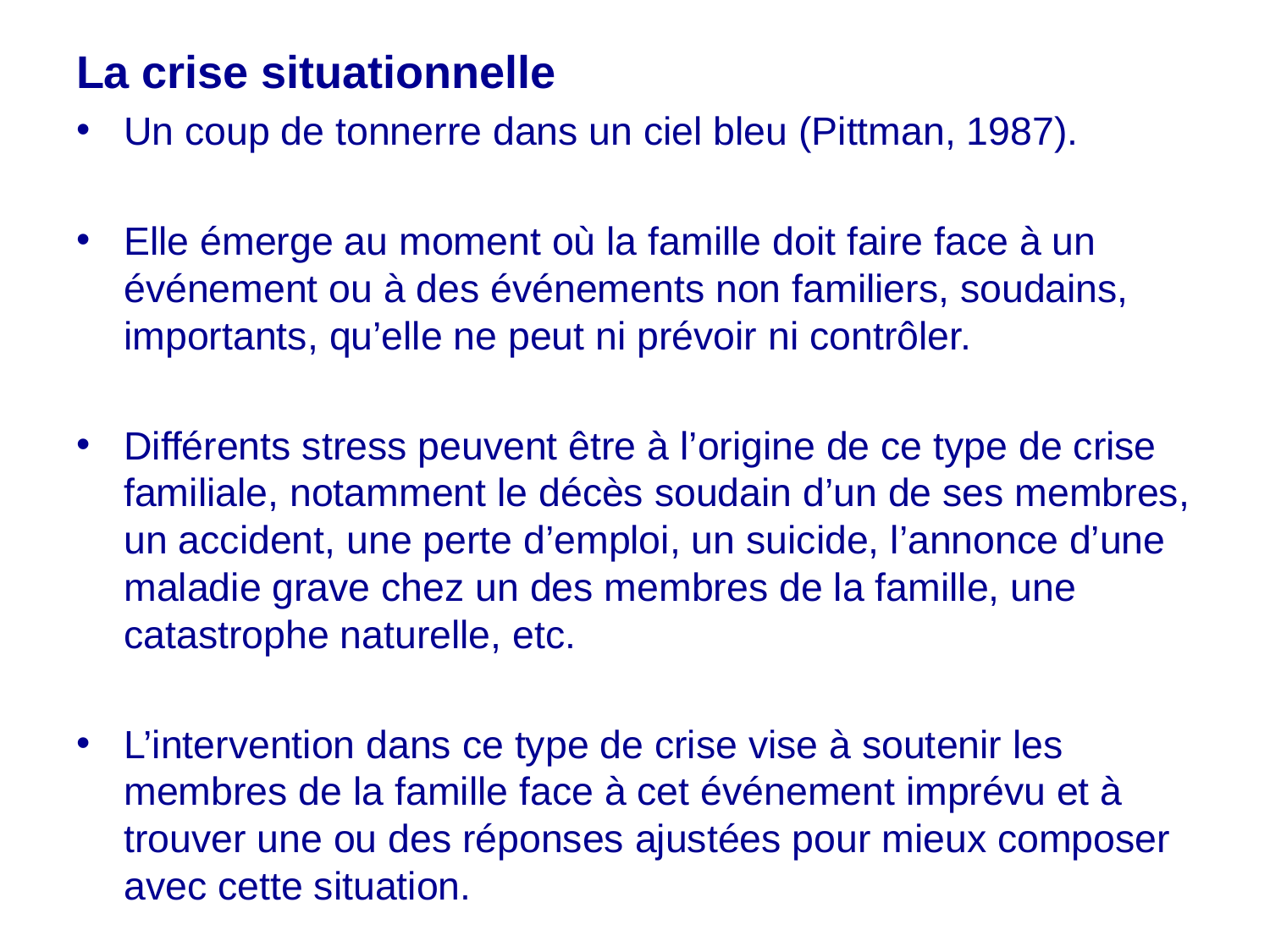

La crise situationnelle
Un coup de tonnerre dans un ciel bleu (Pittman, 1987).

Elle émerge au moment où la famille doit faire face à un événement ou à des événements non familiers, soudains, importants, qu’elle ne peut ni prévoir ni contrôler.

Différents stress peuvent être à l’origine de ce type de crise familiale, notamment le décès soudain d’un de ses membres, un accident, une perte d’emploi, un suicide, l’annonce d’une maladie grave chez un des membres de la famille, une catastrophe naturelle, etc.

L’intervention dans ce type de crise vise à soutenir les membres de la famille face à cet événement imprévu et à trouver une ou des réponses ajustées pour mieux composer avec cette situation.